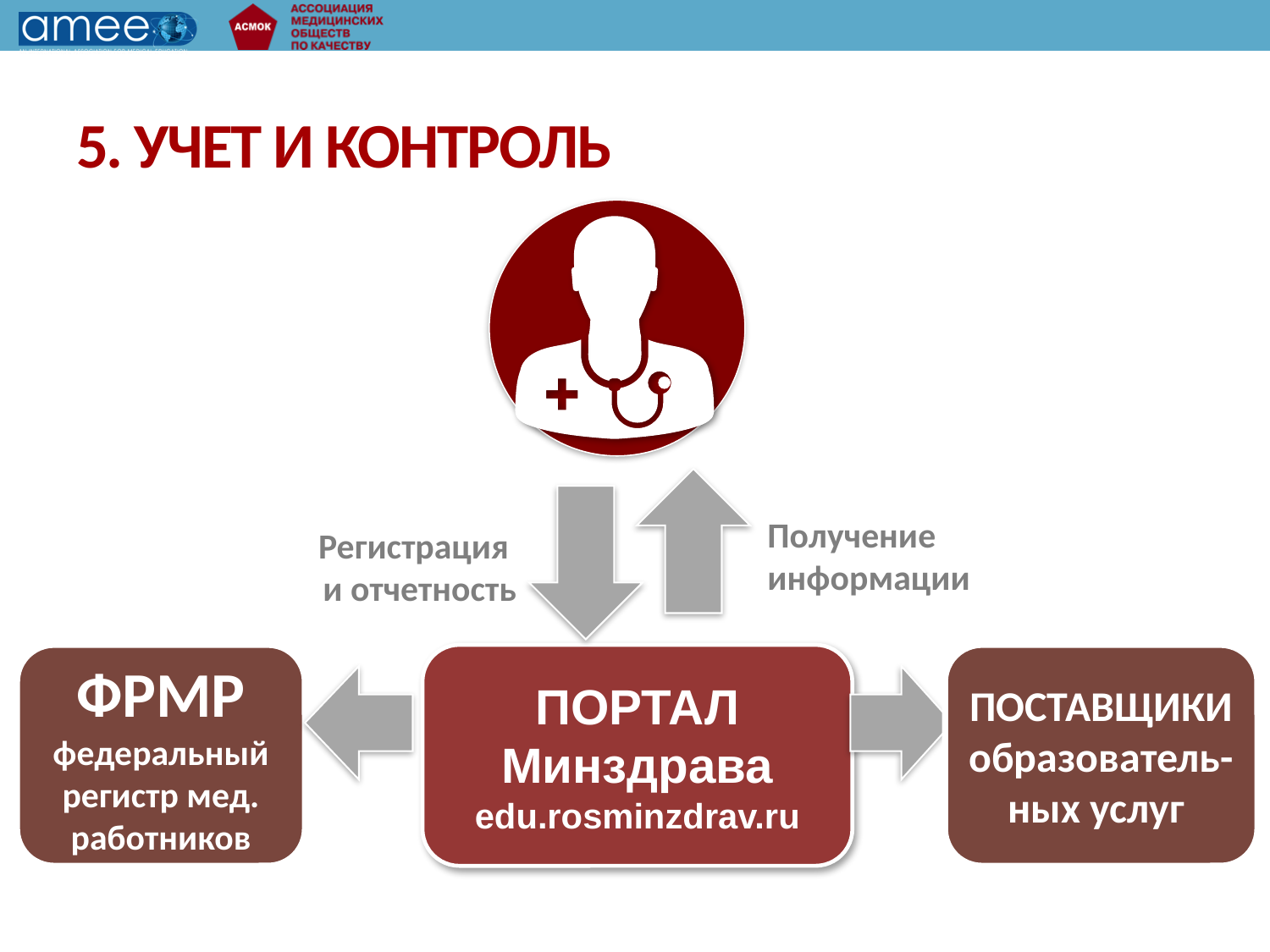

# 5. УЧЕТ И КОНТРОЛЬ

Получение
информации
Регистрация
и отчетность
ФРМР
федеральный регистр мед. работников
ПОРТАЛ Минздрава
edu.rosminzdrav.ru
ПОСТАВЩИКИ образователь-ных услуг